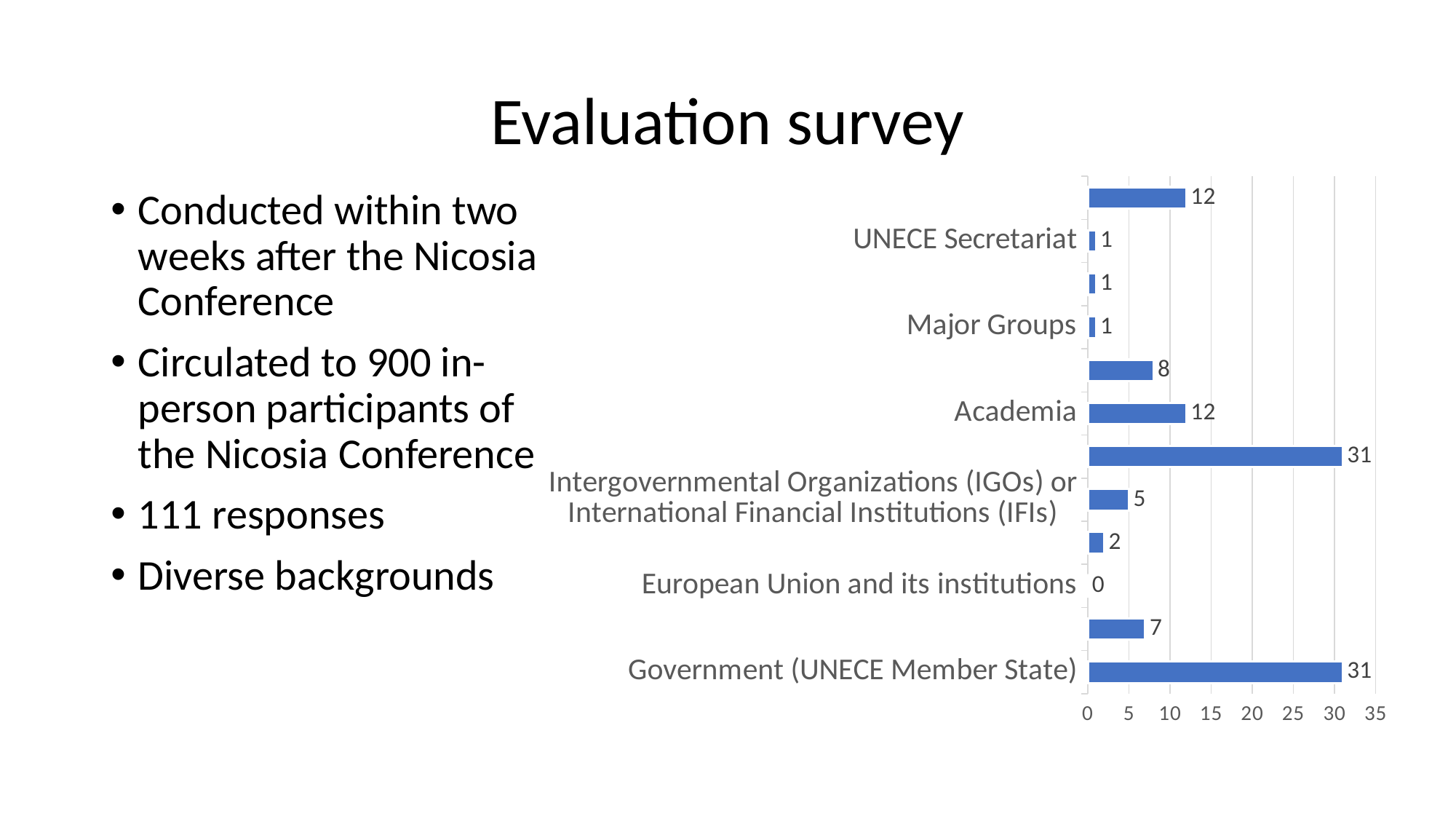

# Evaluation survey

### Chart

| Category |  |
|---|---|
| Government (UNECE Member State) | 31.0 |
| Government (non-UNECE Member State) | 7.0 |
| European Union and its institutions | 0.0 |
| UN Organizations and Specialized Agencies | 2.0 |
| Intergovernmental Organizations (IGOs) or International Financial Institutions (IFIs) | 5.0 |
| Non-Governmental Organizations (NGOs) | 31.0 |
| Academia | 12.0 |
| Business | 8.0 |
| Major Groups | 1.0 |
| Host Country Secretariat | 1.0 |
| UNECE Secretariat | 1.0 |
| Other | 12.0 |
Conducted within two weeks after the Nicosia Conference
Circulated to 900 in-person participants of the Nicosia Conference
111 responses
Diverse backgrounds